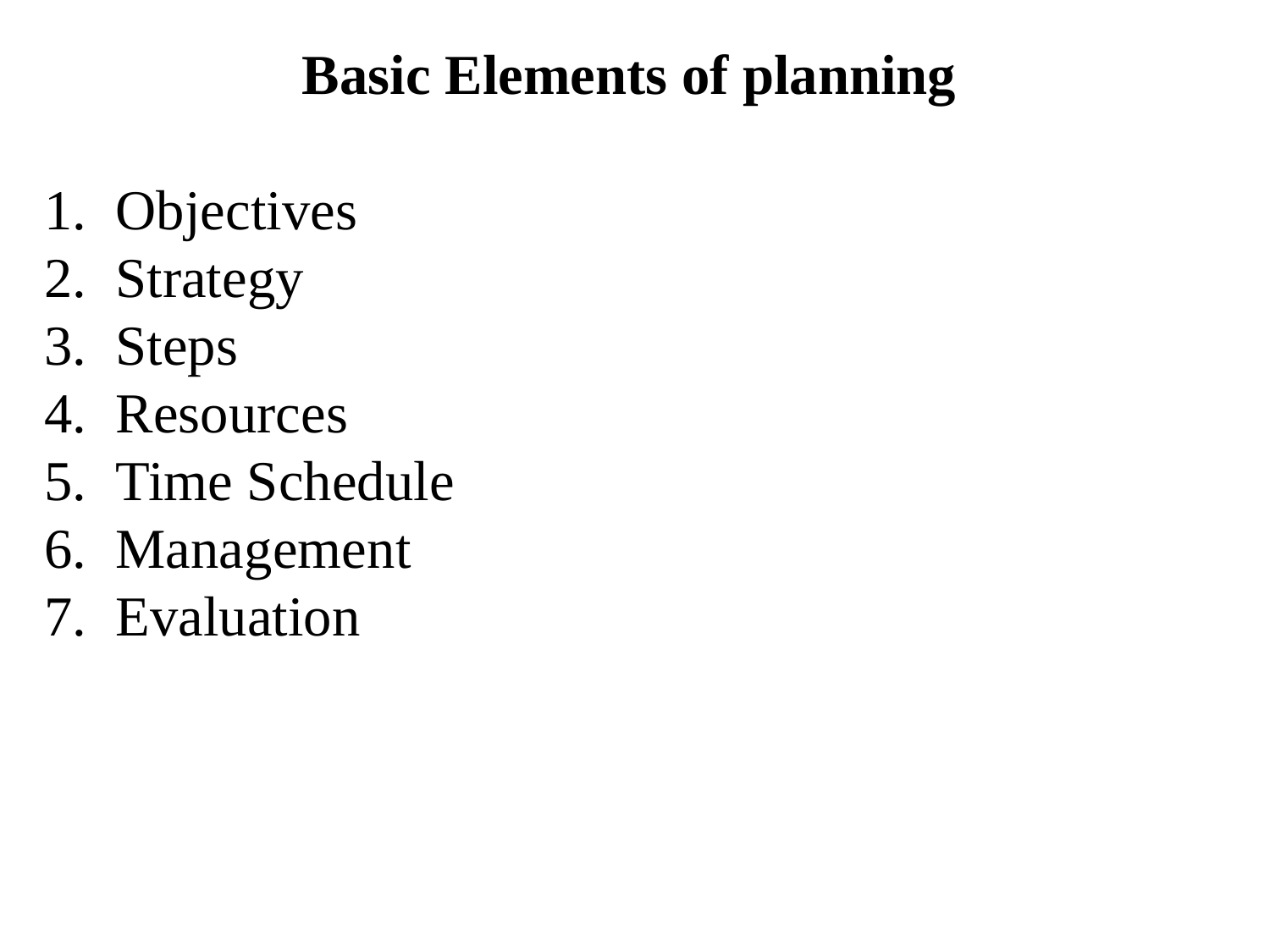

Basic Elements of planning

Objectives
Strategy
Steps
Resources
Time Schedule
Management
Evaluation